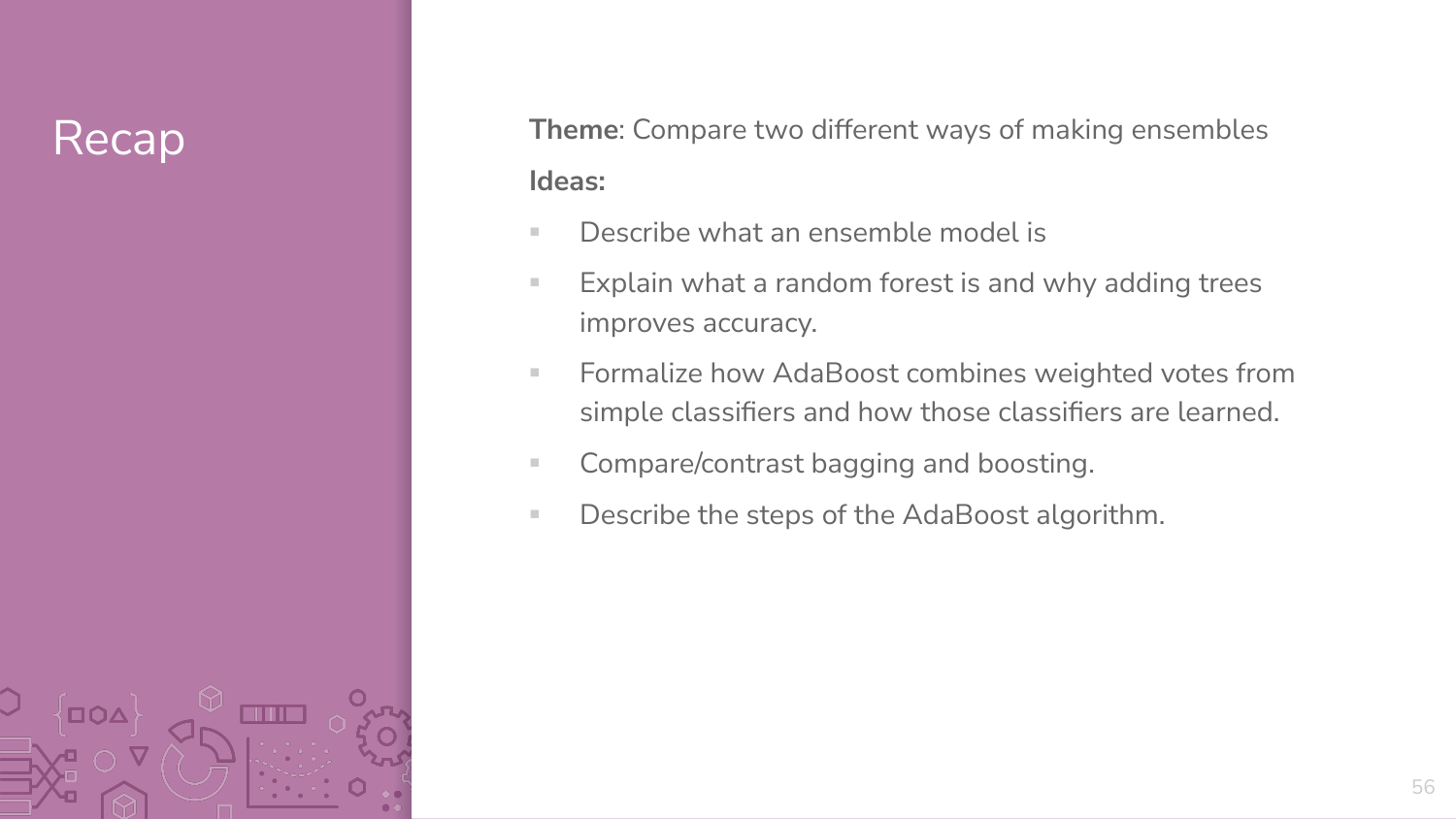

# Recap
Theme: Compare two different ways of making ensembles
Ideas:
Describe what an ensemble model is
Explain what a random forest is and why adding trees improves accuracy.
Formalize how AdaBoost combines weighted votes from simple classifiers and how those classifiers are learned.
Compare/contrast bagging and boosting.
Describe the steps of the AdaBoost algorithm.

56